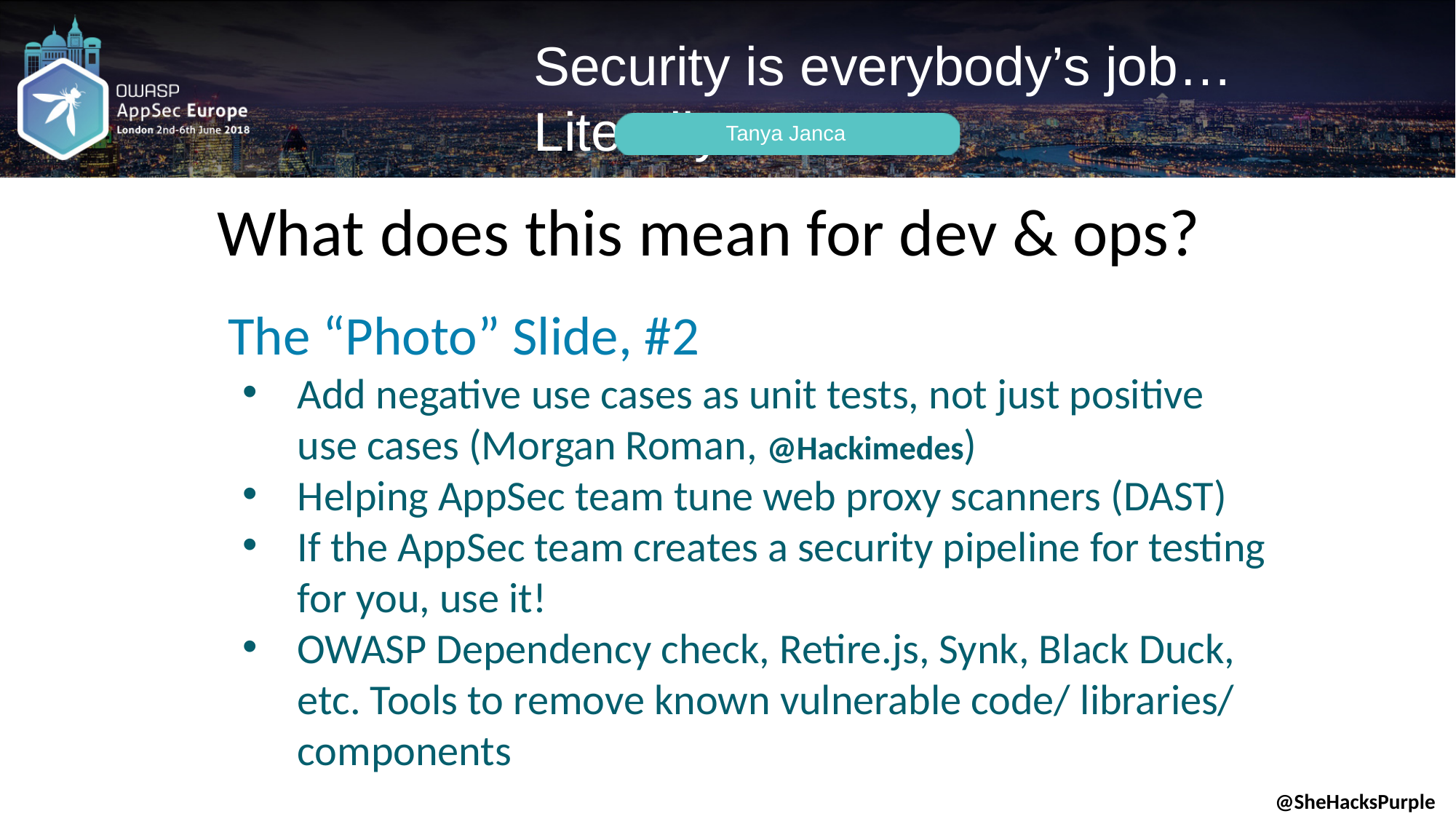

# What does this mean for dev & ops?

 The “Photo” Slide, #2
Add negative use cases as unit tests, not just positive use cases (Morgan Roman, @Hackimedes)
Helping AppSec team tune web proxy scanners (DAST)
If the AppSec team creates a security pipeline for testing for you, use it!
OWASP Dependency check, Retire.js, Synk, Black Duck, etc. Tools to remove known vulnerable code/ libraries/ components
@SheHacksPurple